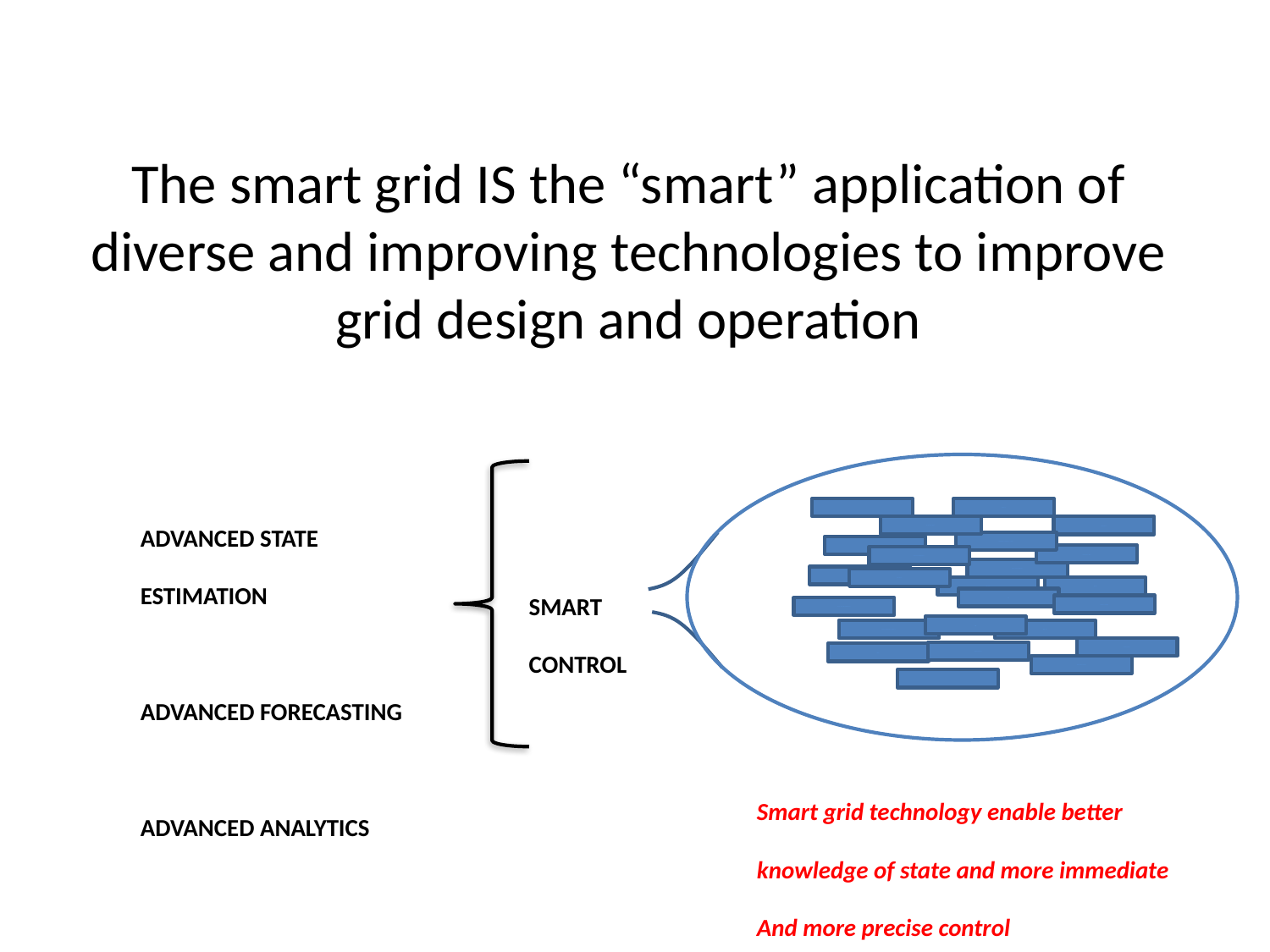

# The smart grid IS the “smart” application of diverse and improving technologies to improve grid design and operation

ADVANCED STATE
ESTIMATION

ADVANCED FORECASTING

ADVANCED ANALYTICS

Flywheels
Advanced Analytics
Smart meters
Dispatchable backup generators
Direct Load Control
Dynamic line rating
Load Control Aggregators
Meter data management
Smart Appliances
MicroGrids
Fuel Cells
SCADA
PV
Micro Forecasting
Home Automation Networks
GOK
Advanced Financial Instruments
Batteries
Synchrophsors
Wind generation
MDM
Advanced Volt/VAR

SMART
CONTROL

Smart grid technology enable better
knowledge of state and more immediate
And more precise control